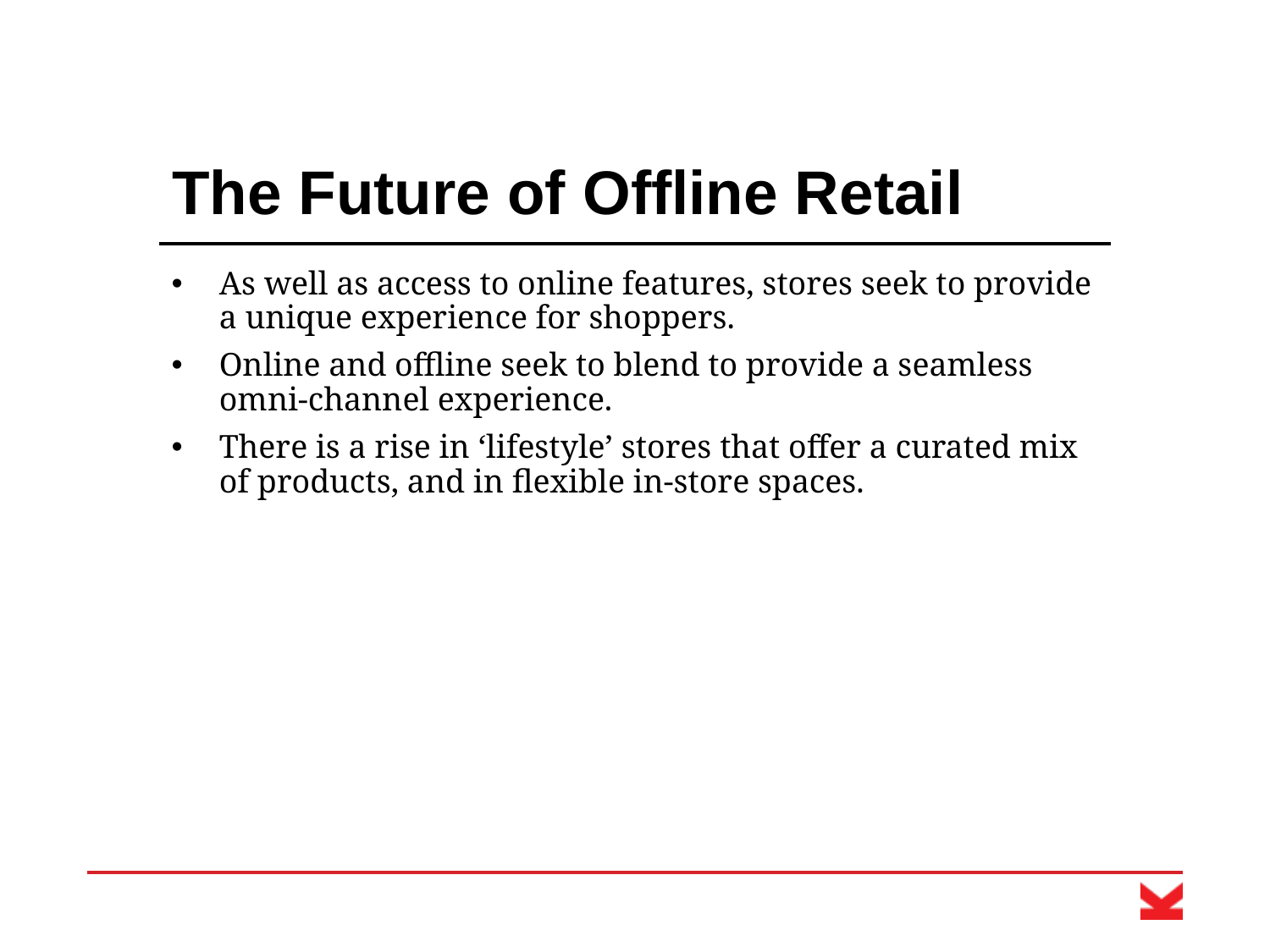

# The Future of Offline Retail
As well as access to online features, stores seek to provide a unique experience for shoppers.
Online and offline seek to blend to provide a seamless omni-channel experience.
There is a rise in ‘lifestyle’ stores that offer a curated mix of products, and in flexible in-store spaces.